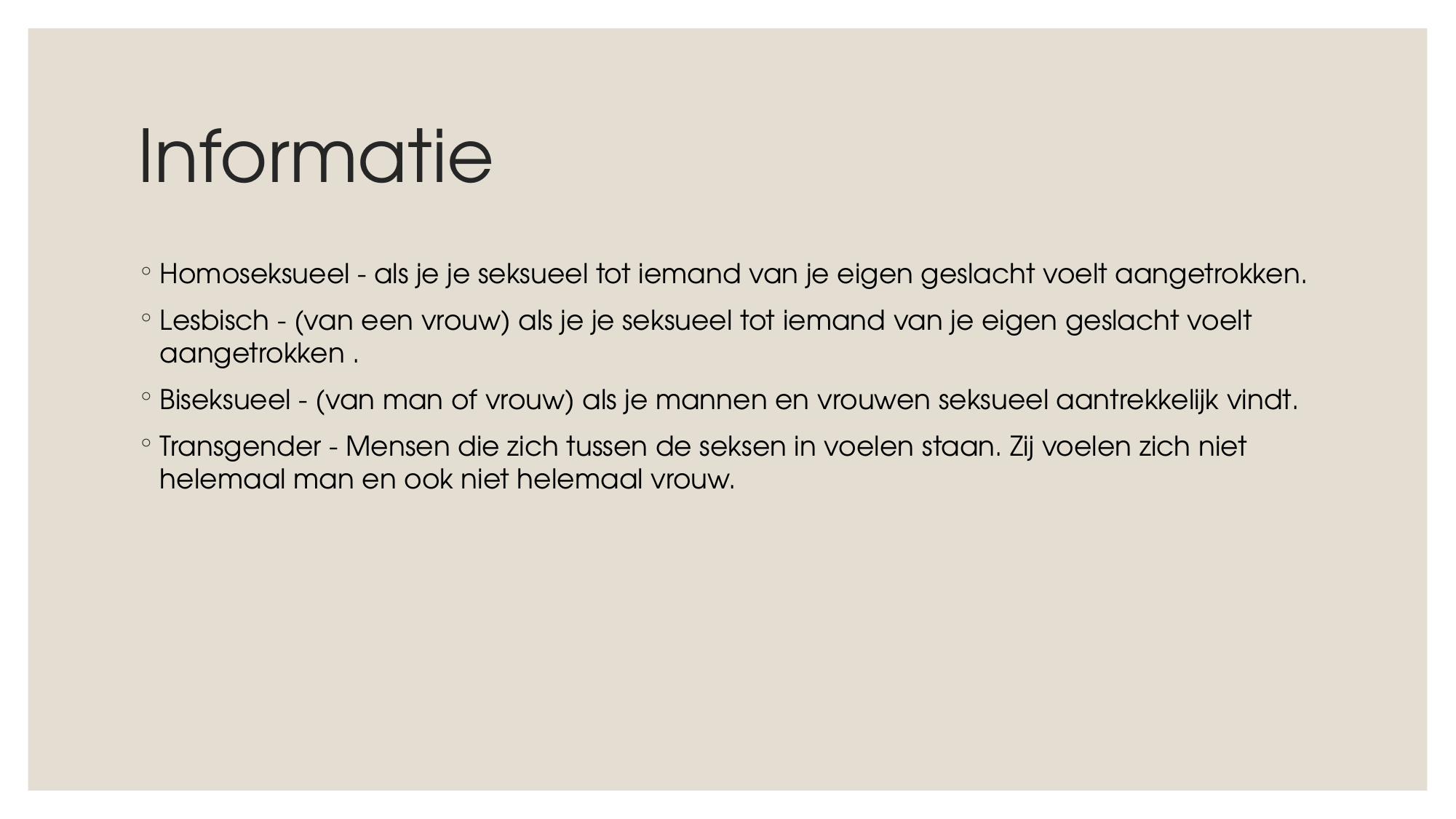

# Informatie
Homoseksueel - als je je seksueel tot iemand van je eigen geslacht voelt aangetrokken.
Lesbisch - (van een vrouw) als je je seksueel tot iemand van je eigen geslacht voelt aangetrokken .
Biseksueel - (van man of vrouw) als je mannen en vrouwen seksueel aantrekkelijk vindt.
Transgender - Mensen die zich tussen de seksen in voelen staan. Zij voelen zich niet helemaal man en ook niet helemaal vrouw.